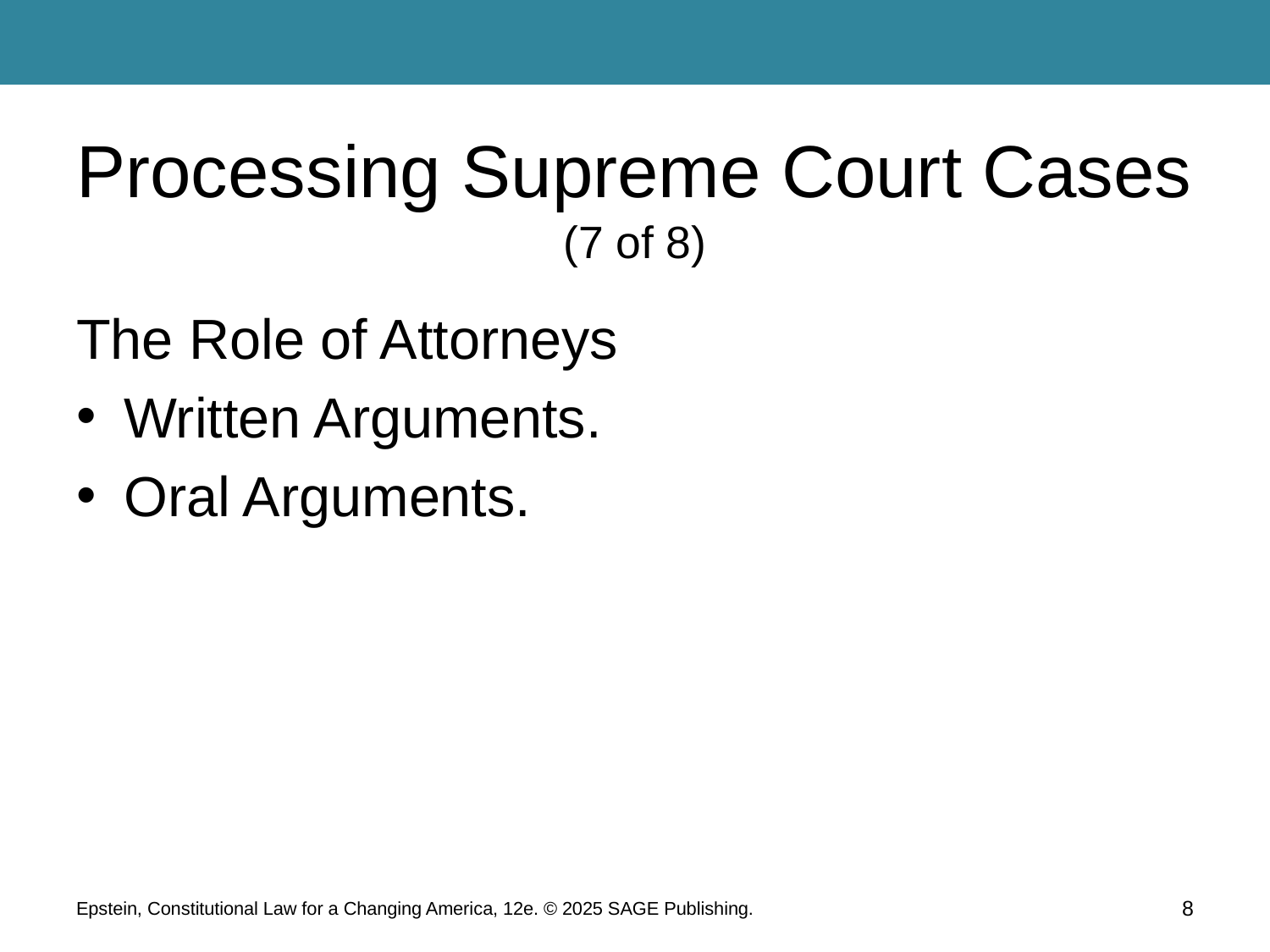

# Processing Supreme Court Cases (7 of 8)
The Role of Attorneys
Written Arguments.
Oral Arguments.
Epstein, Constitutional Law for a Changing America, 12e. © 2025 SAGE Publishing.
8